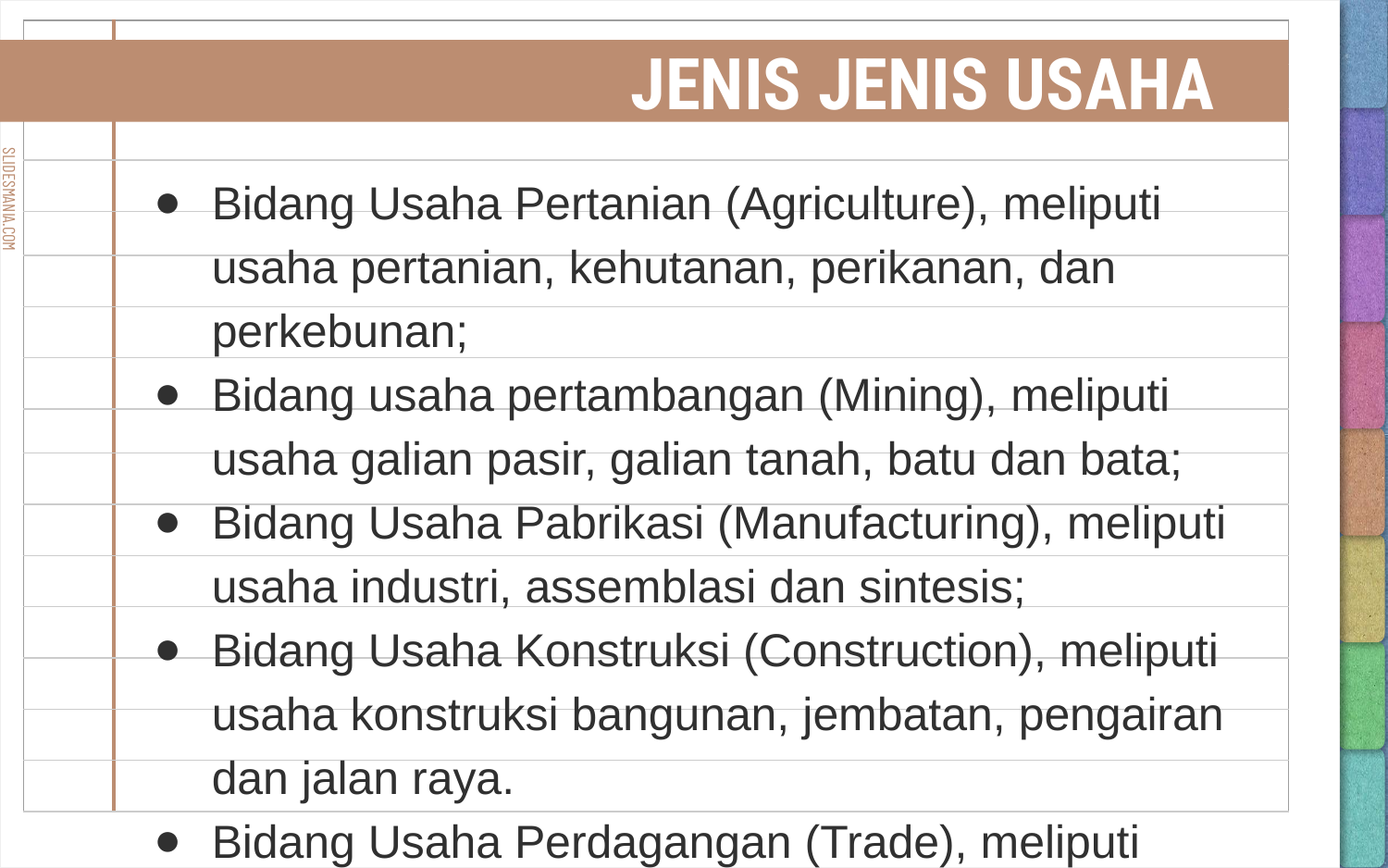

# JENIS JENIS USAHA
Bidang Usaha Pertanian (Agriculture), meliputi usaha pertanian, kehutanan, perikanan, dan perkebunan;
Bidang usaha pertambangan (Mining), meliputi usaha galian pasir, galian tanah, batu dan bata;
Bidang Usaha Pabrikasi (Manufacturing), meliputi usaha industri, assemblasi dan sintesis;
Bidang Usaha Konstruksi (Construction), meliputi usaha konstruksi bangunan, jembatan, pengairan dan jalan raya.
Bidang Usaha Perdagangan (Trade), meliputi usaha perdagangan kecil, grosir, agen, dan ekspor-impor;